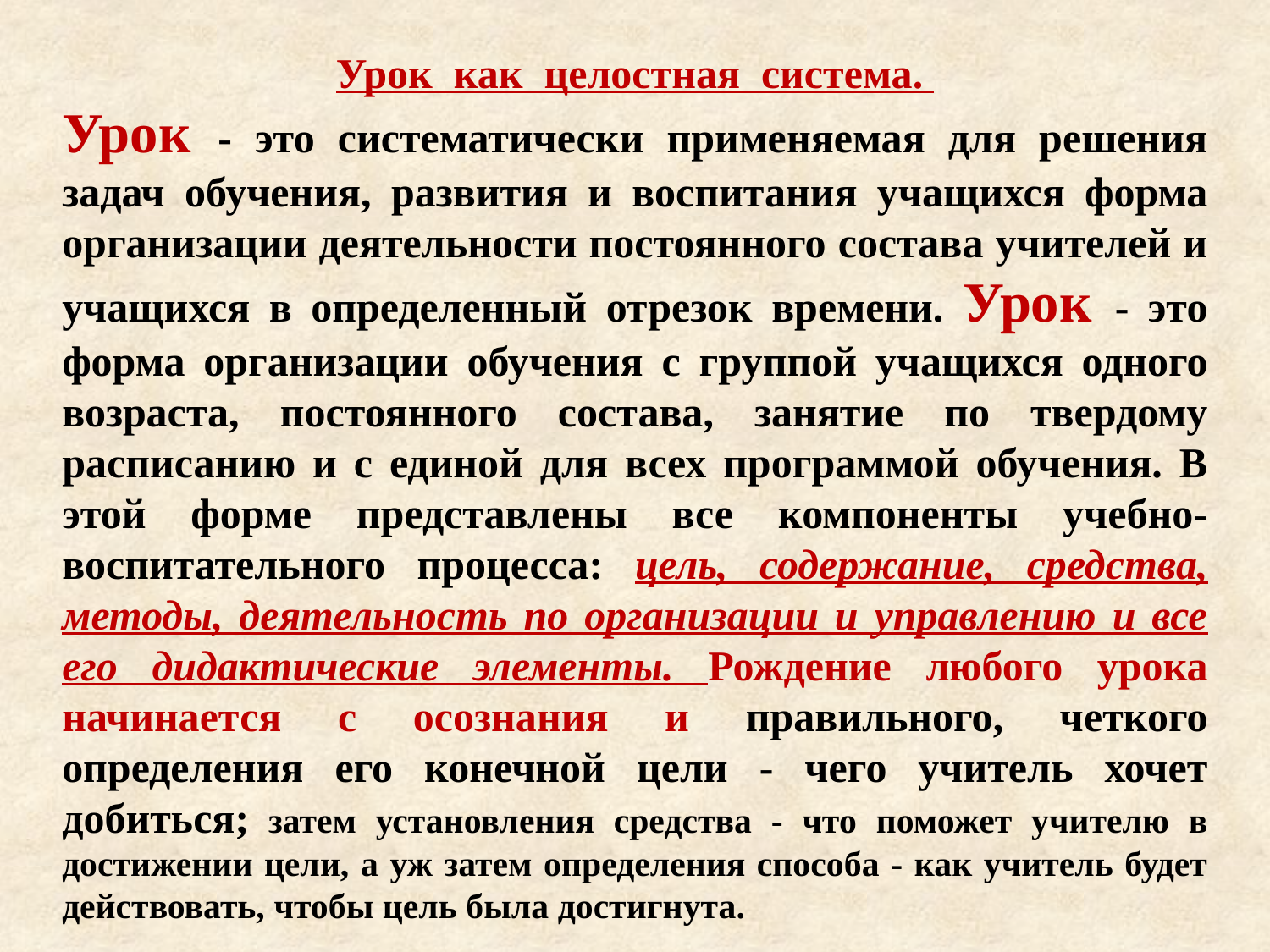

Урок  как  целостная  система.
Урок - это систематически применяемая для решения задач обучения, развития и воспитания учащихся форма организации деятельности постоянного состава учителей и учащихся в определенный отрезок времени. Урок - это форма организации обучения с группой учащихся одного возраста, постоянного состава, занятие по твердому расписанию и с единой для всех программой обучения. В этой форме представлены все компоненты учебно-воспитательного процесса: цель, содержание, средства, методы, деятельность по организации и управлению и все его дидактические элементы. Рождение любого урока начинается с осознания и правильного, четкого определения его конечной цели - чего учитель хочет добиться; затем установления средства - что поможет учителю в достижении цели, а уж затем определения способа - как учитель будет действовать, чтобы цель была достигнута.